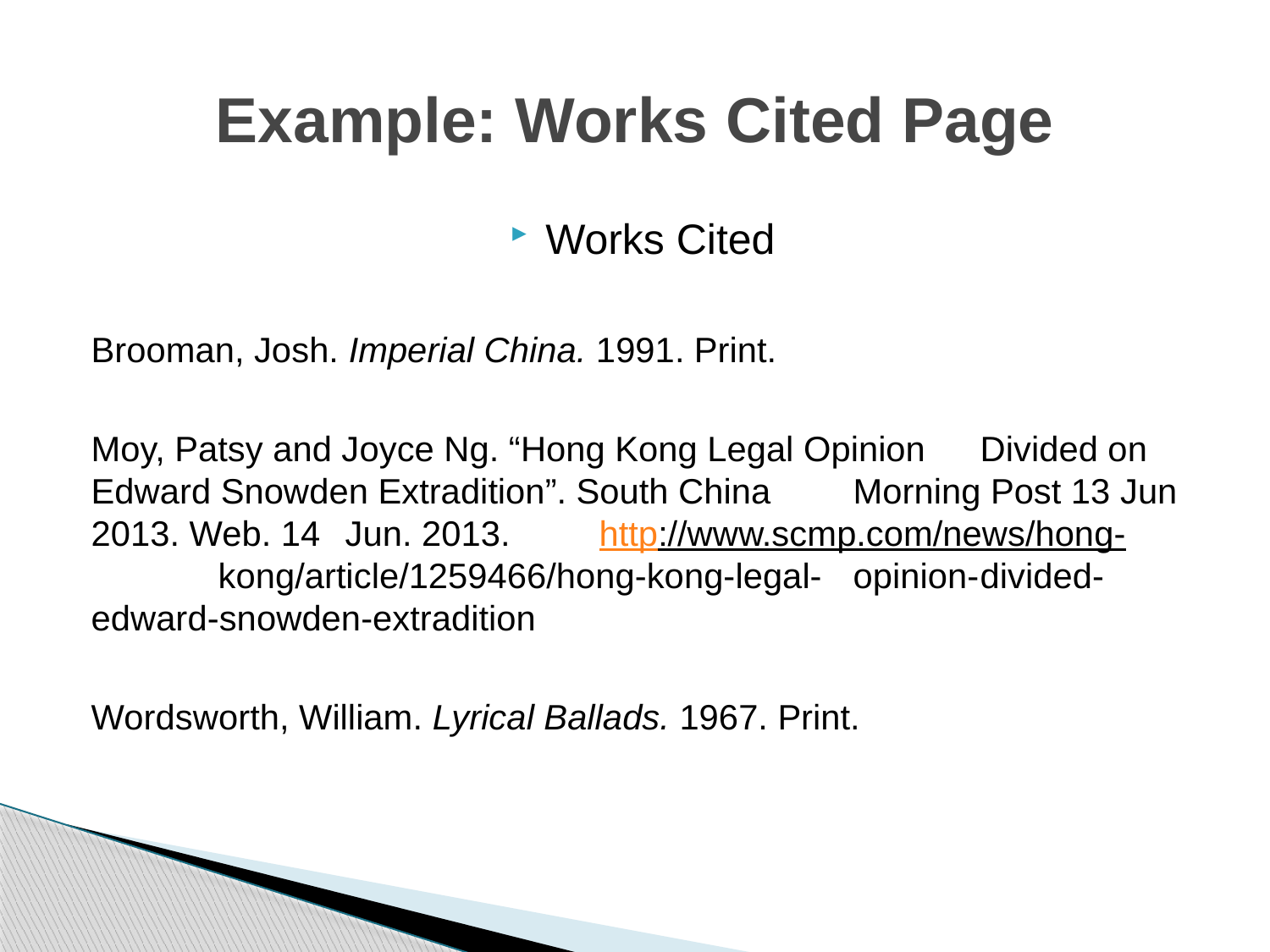

# Example: Works Cited Page
Works Cited

Brooman, Josh. Imperial China. 1991. Print.

Moy, Patsy and Joyce Ng. “Hong Kong Legal Opinion 	Divided on Edward Snowden Extradition”. South China 	Morning Post 13 Jun 2013. Web. 14 	Jun. 2013. 	http://www.scmp.com/news/hong-	kong/article/1259466/hong-kong-legal-	opinion-	divided-edward-snowden-extradition

Wordsworth, William. Lyrical Ballads. 1967. Print.